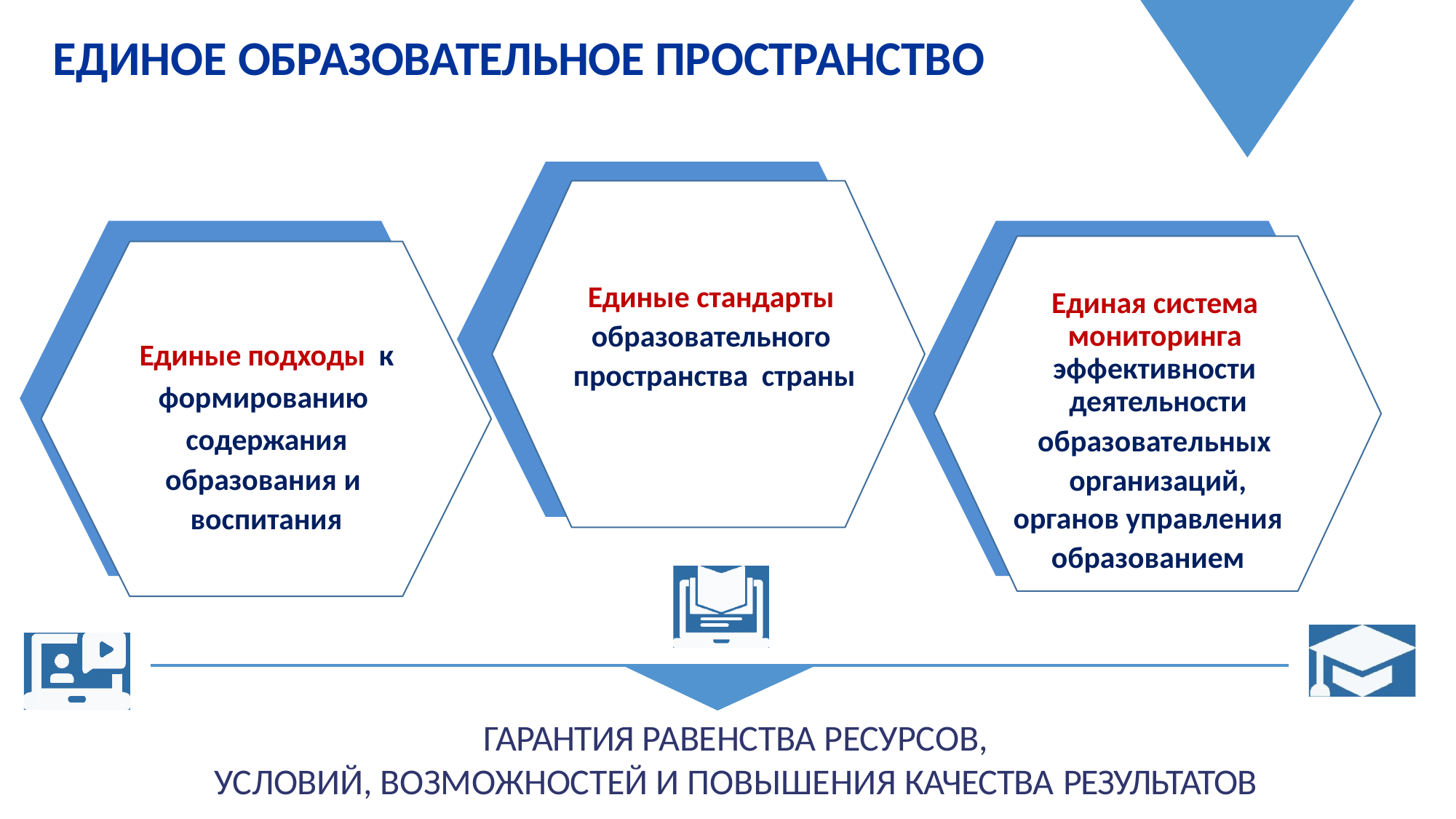

# ЕДИНОЕ ОБРАЗОВАТЕЛЬНОЕ ПРОСТРАНСТВО

Единые стандарты  образовательного  пространства  страны
Единая система  мониторинга  эффективности  деятельности
образовательных  организаций,
органов управления
образованием
Единые подходы  к формированию  содержания
образования и  воспитания
ГАРАНТИЯ РАВЕНСТВА РЕСУРСОВ,
УСЛОВИЙ, ВОЗМОЖНОСТЕЙ И ПОВЫШЕНИЯ КАЧЕСТВА РЕЗУЛЬТАТОВ